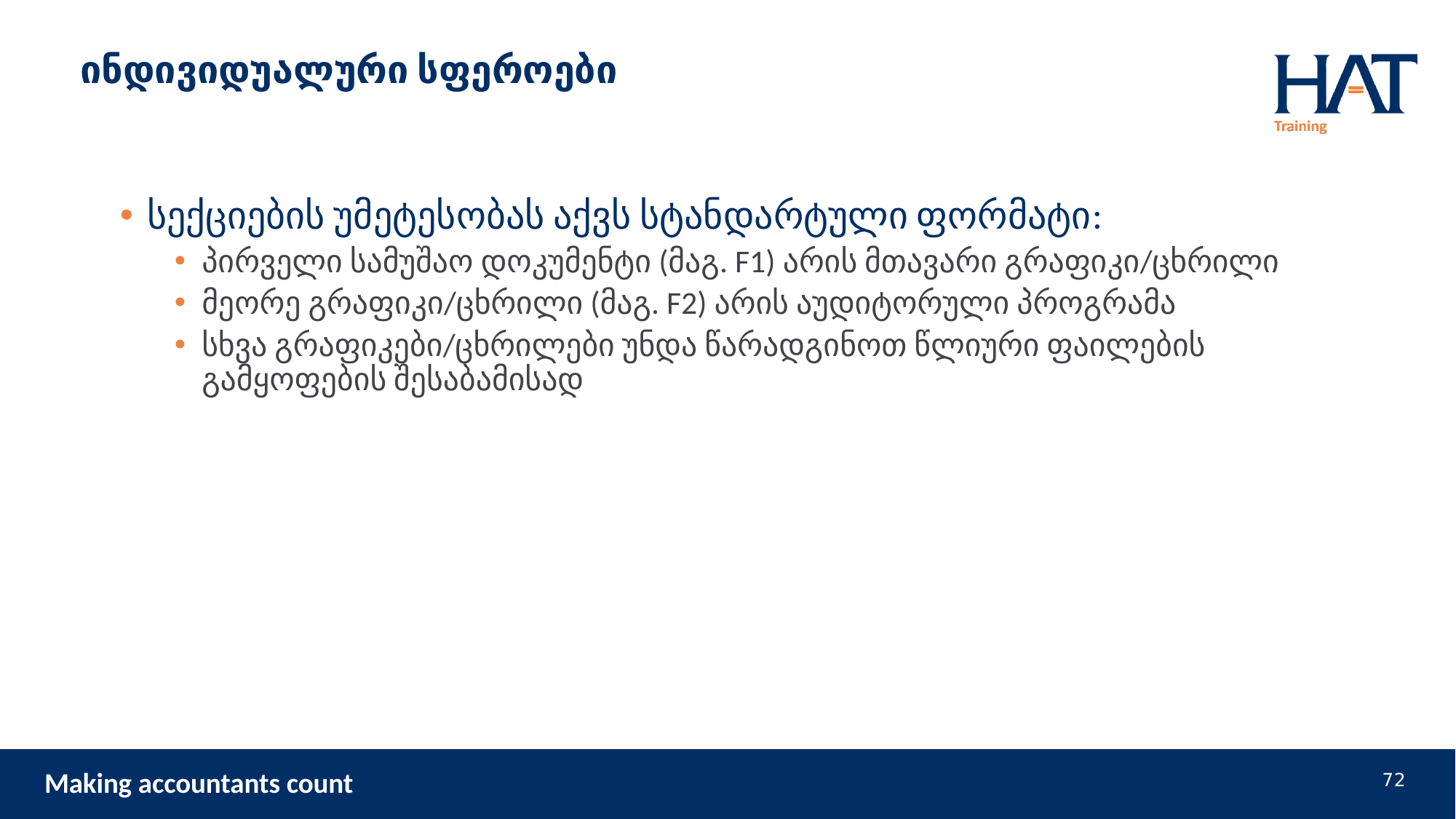

# ინდივიდუალური სფეროები
სექციების უმეტესობას აქვს სტანდარტული ფორმატი:
პირველი სამუშაო დოკუმენტი (მაგ. F1) არის მთავარი გრაფიკი/ცხრილი
მეორე გრაფიკი/ცხრილი (მაგ. F2) არის აუდიტორული პროგრამა
სხვა გრაფიკები/ცხრილები უნდა წარადგინოთ წლიური ფაილების გამყოფების შესაბამისად
72